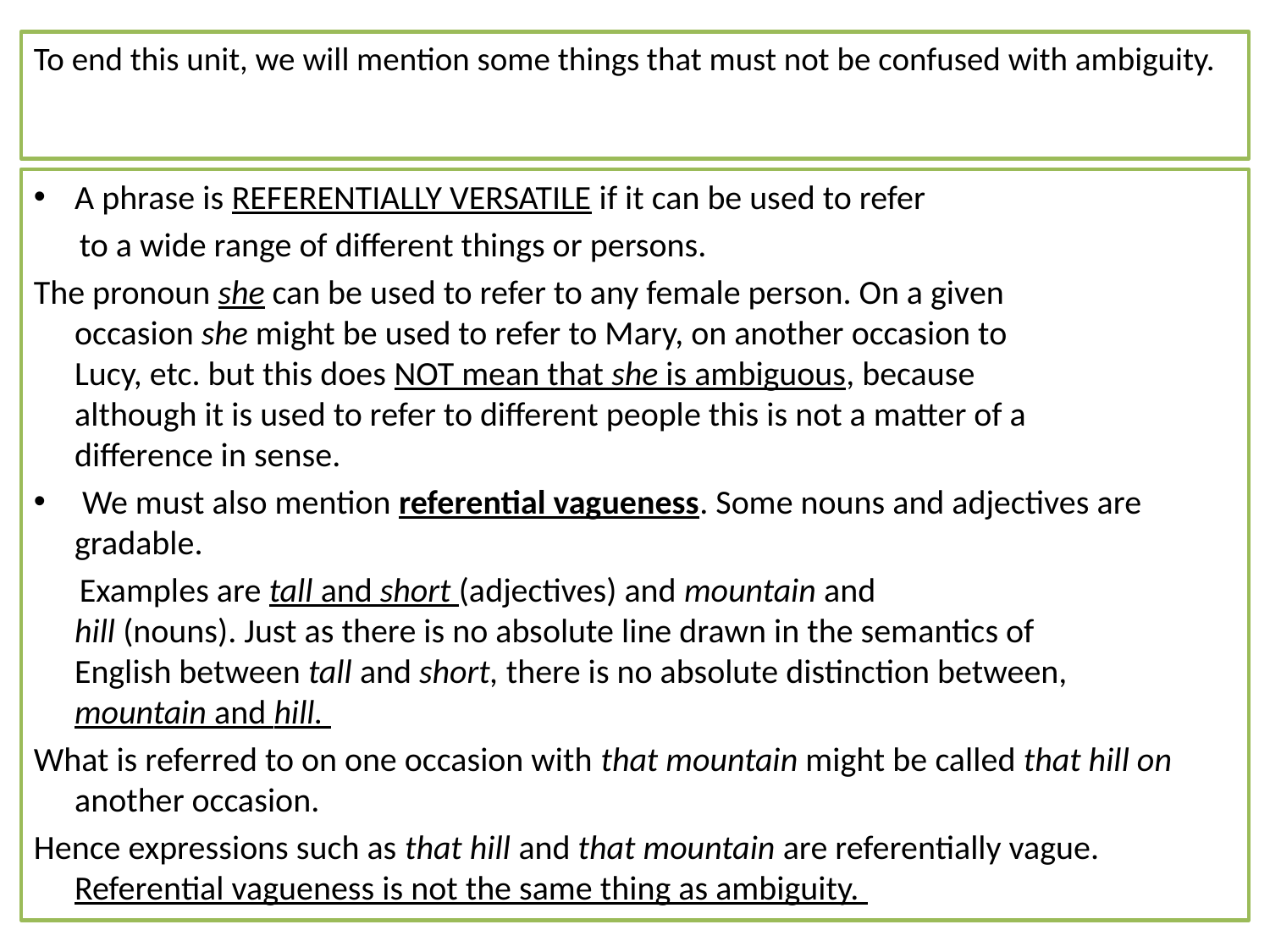

# To end this unit, we will mention some things that must not be confused with ambiguity.
A phrase is REFERENTIALLY VERSATILE if it can be used to refer
      to a wide range of different things or persons.
The pronoun she can be used to refer to any female person. On a given
occasion she might be used to refer to Mary, on another occasion to
Lucy, etc. but this does NOT mean that she is ambiguous, because
although it is used to refer to different people this is not a matter of a
difference in sense.
 We must also mention referential vagueness. Some nouns and adjectives are gradable.
      Examples are tall and short (adjectives) and mountain and
hill (nouns). Just as there is no absolute line drawn in the semantics of
English between tall and short, there is no absolute distinction between,
mountain and hill.
What is referred to on one occasion with that mountain might be called that hill on another occasion.
Hence expressions such as that hill and that mountain are referentially vague.
Referential vagueness is not the same thing as ambiguity.